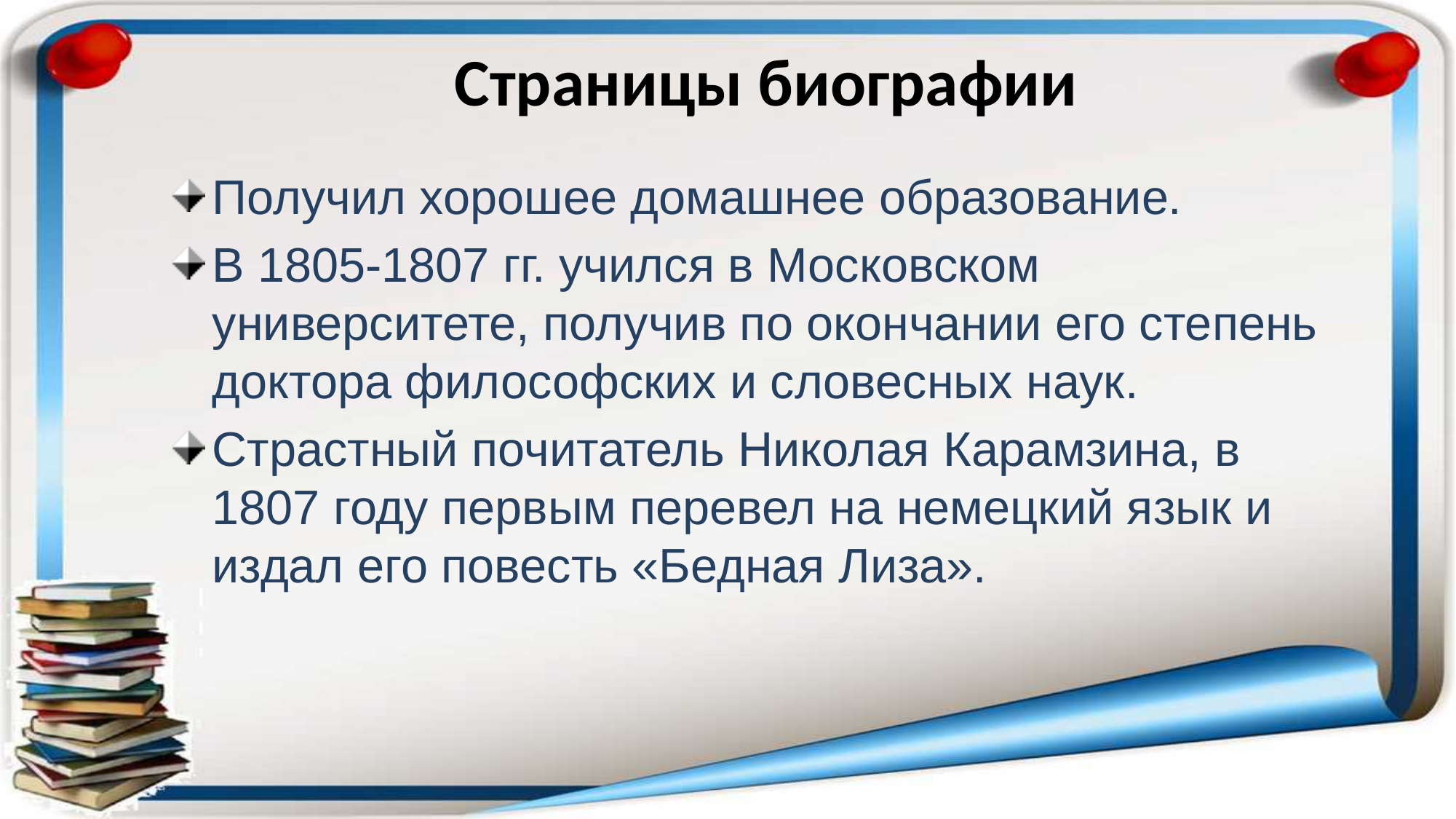

# Страницы биографии
Получил хорошее домашнее образование.
В 1805-1807 гг. учился в Московском университете, получив по окончании его степень доктора философских и словесных наук.
Страстный почитатель Николая Карамзина, в 1807 году первым перевел на немецкий язык и издал его повесть «Бедная Лиза».